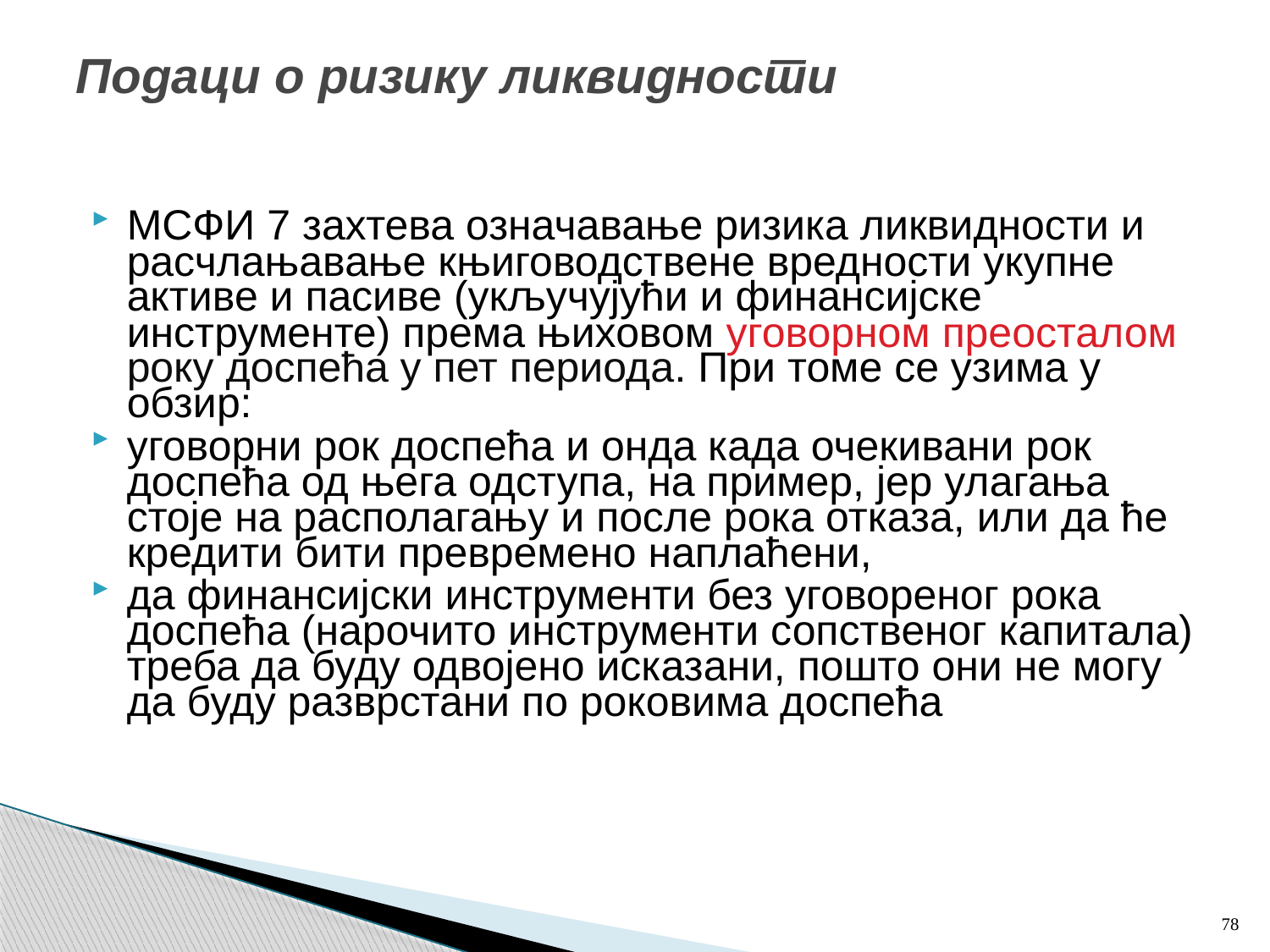

# Подаци о ризику ликвидности
МСФИ 7 захтева означавање ризика ликвидности и расчлањавање књиговодствене вредности укупне активе и пасиве (укључујући и финансијске инструменте) према њиховом уговорном преосталом року доспећа у пет периода. При томе се узима у обзир:
уговорни рок доспећа и онда када очекивани рок доспећа од њега одступа, на пример, јер улагања стоје на располагању и после рока отказа, или да ће кредити бити превремено наплаћени,
да финансијски инструменти без уговореног рока доспећа (нарочито инструменти сопственог капитала) треба да буду одвојено исказани, пошто они не могу да буду разврстани по роковима доспећа
78